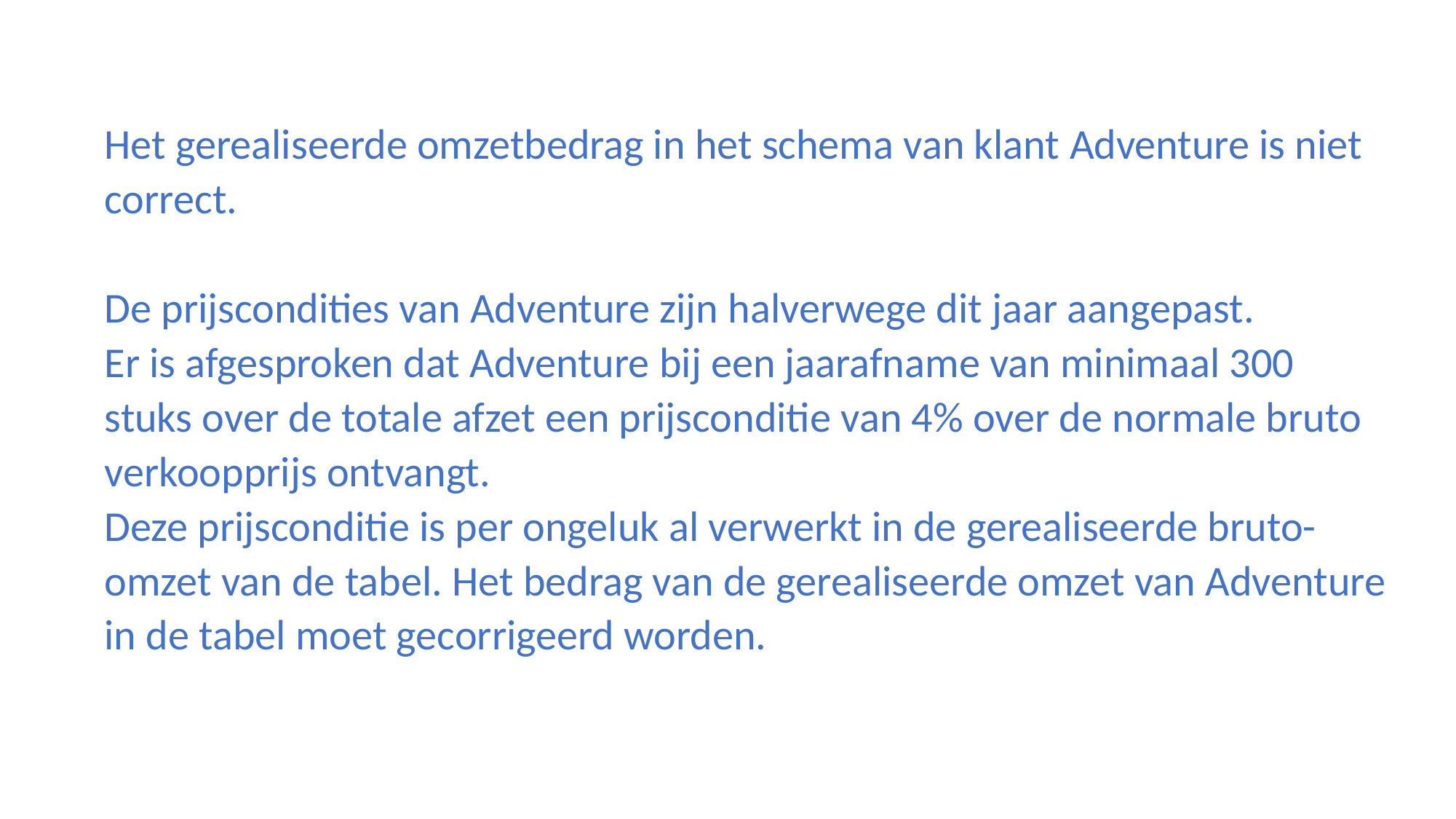

Het gerealiseerde omzetbedrag in het schema van klant Adventure is niet correct.

De prijscondities van Adventure zijn halverwege dit jaar aangepast.
Er is afgesproken dat Adventure bij een jaarafname van minimaal 300 stuks over de totale afzet een prijsconditie van 4% over de normale bruto verkoopprijs ontvangt.
Deze prijsconditie is per ongeluk al verwerkt in de gerealiseerde bruto-omzet van de tabel. Het bedrag van de gerealiseerde omzet van Adventure in de tabel moet gecorrigeerd worden.